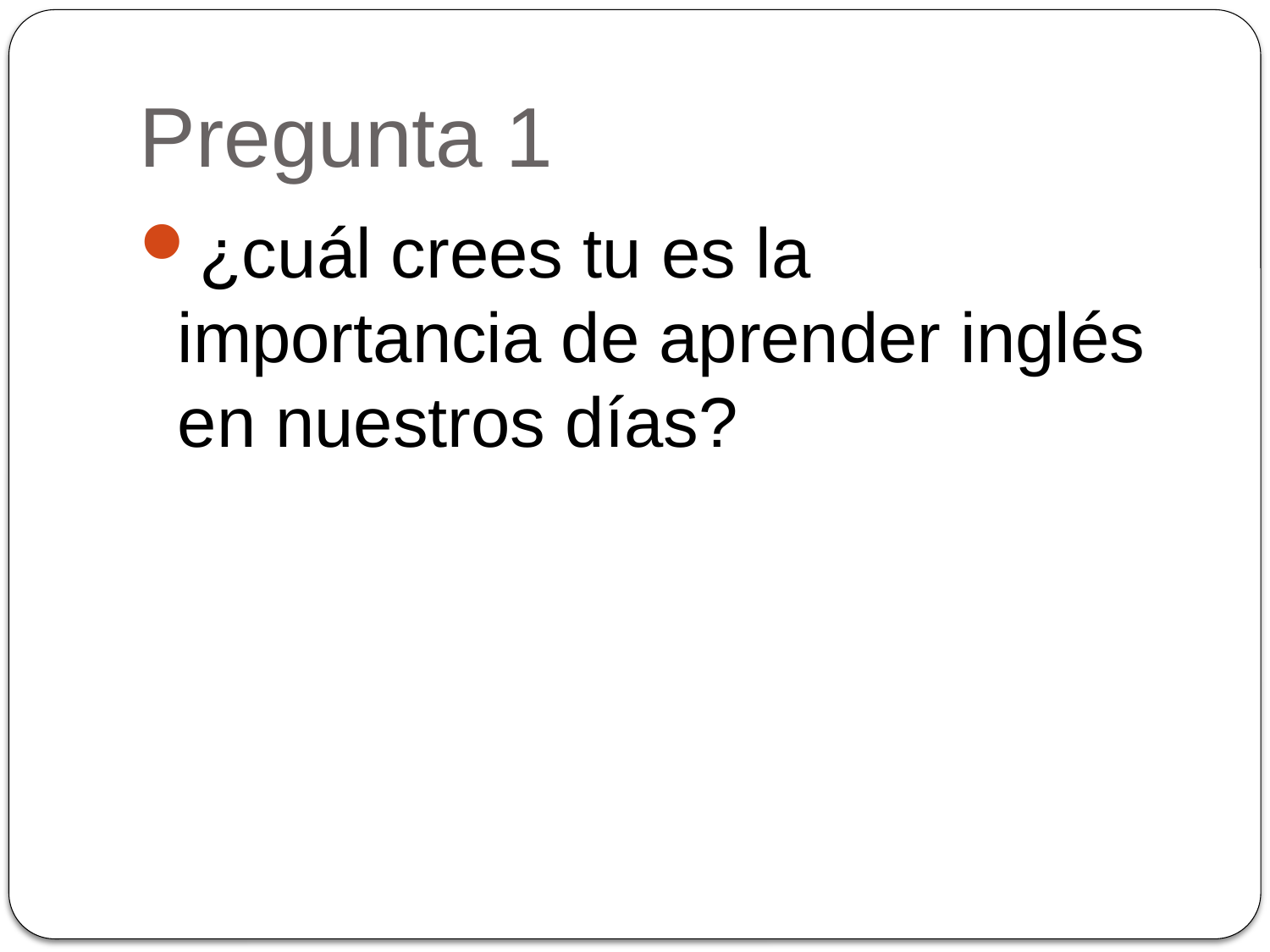

# Pregunta 1
¿cuál crees tu es la importancia de aprender inglés en nuestros días?